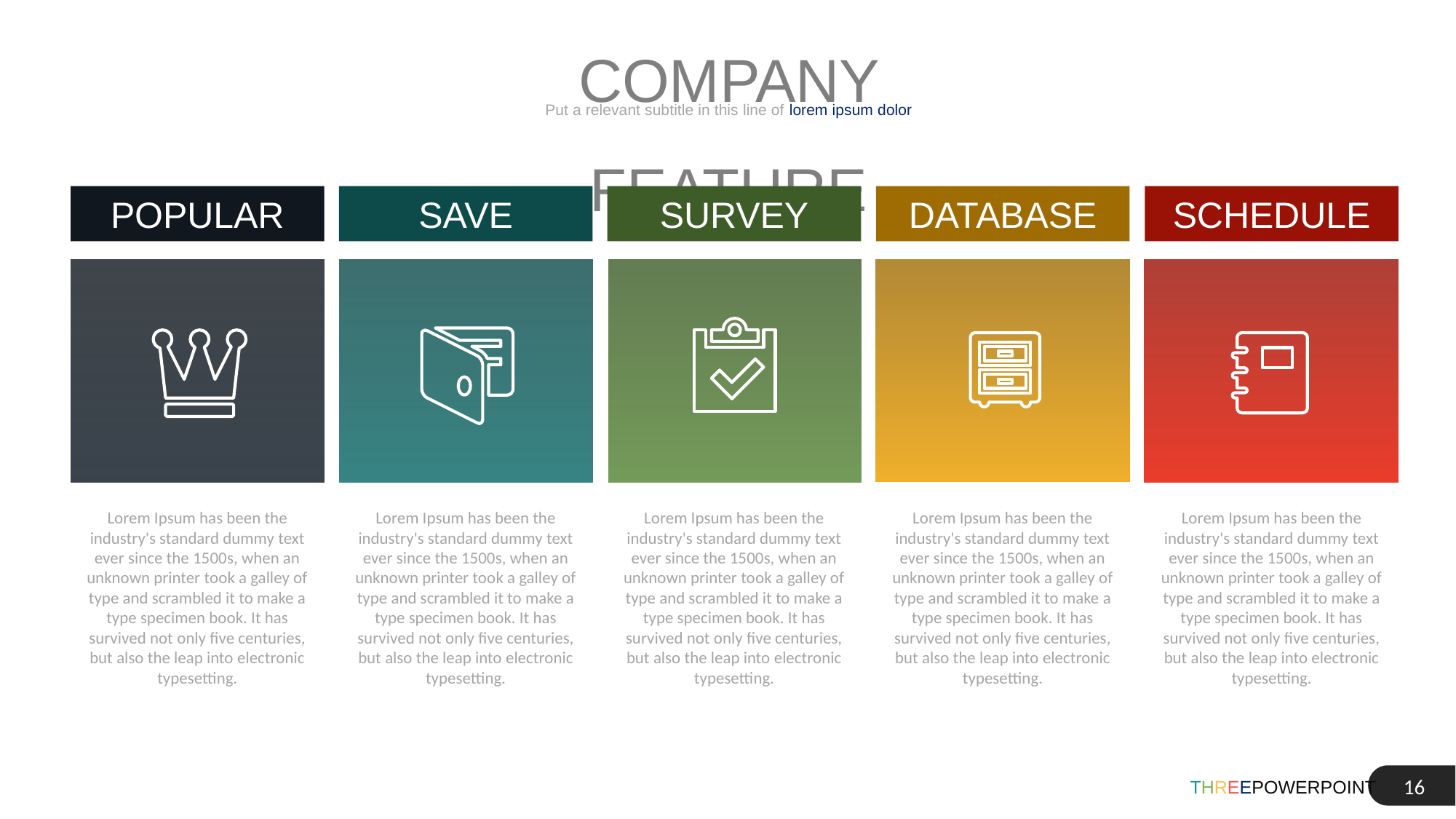

COMPANY FEATURE
Put a relevant subtitle in this line of lorem ipsum dolor
POPULAR
SAVE
SURVEY
DATABASE
SCHEDULE

Lorem Ipsum has been the industry's standard dummy text ever since the 1500s, when an unknown printer took a galley of type and scrambled it to make a type specimen book. It has survived not only five centuries, but also the leap into electronic typesetting.
Lorem Ipsum has been the industry's standard dummy text ever since the 1500s, when an unknown printer took a galley of type and scrambled it to make a type specimen book. It has survived not only five centuries, but also the leap into electronic typesetting.
Lorem Ipsum has been the industry's standard dummy text ever since the 1500s, when an unknown printer took a galley of type and scrambled it to make a type specimen book. It has survived not only five centuries, but also the leap into electronic typesetting.
Lorem Ipsum has been the industry's standard dummy text ever since the 1500s, when an unknown printer took a galley of type and scrambled it to make a type specimen book. It has survived not only five centuries, but also the leap into electronic typesetting.
Lorem Ipsum has been the industry's standard dummy text ever since the 1500s, when an unknown printer took a galley of type and scrambled it to make a type specimen book. It has survived not only five centuries, but also the leap into electronic typesetting.
16